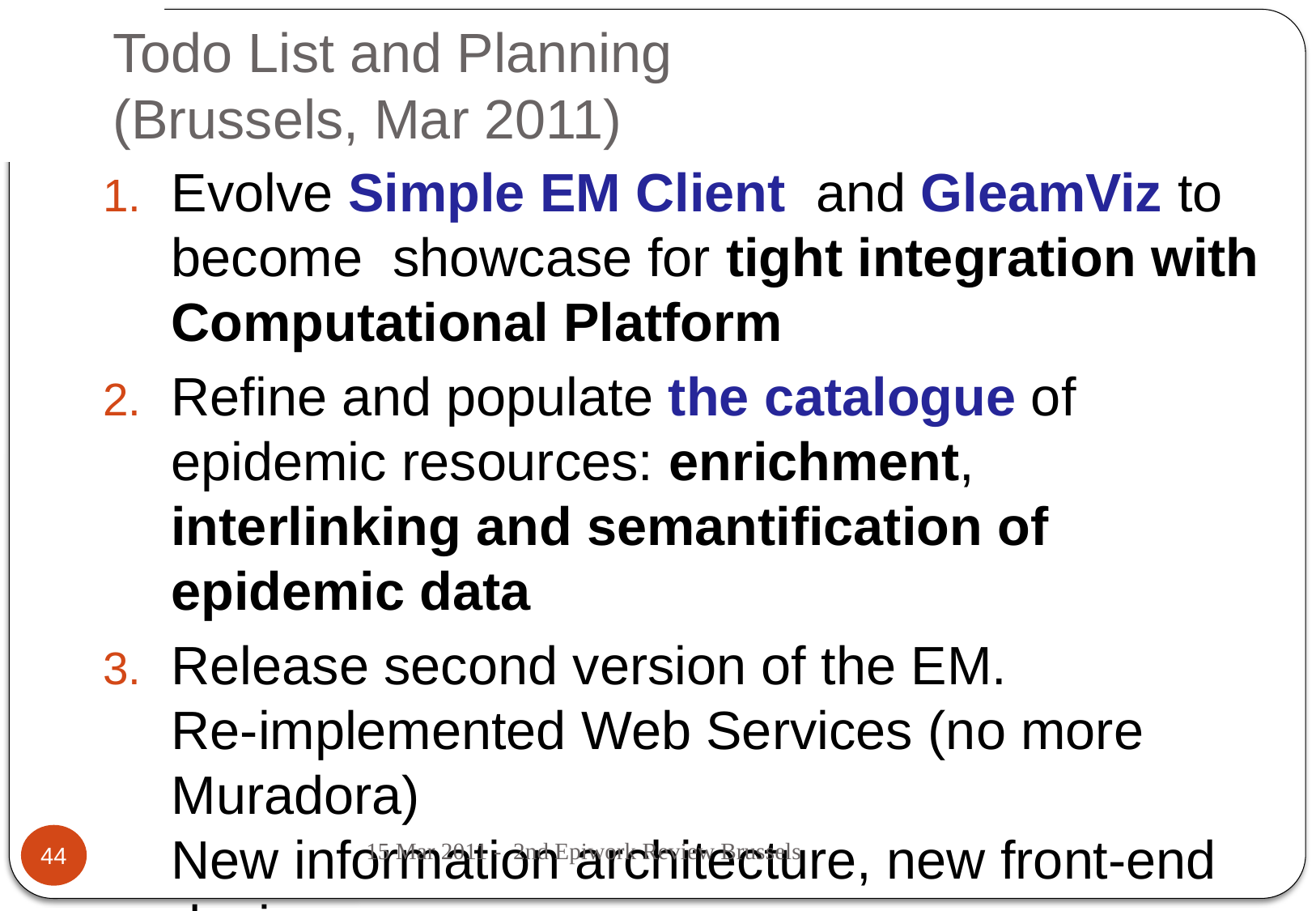

# Todo List and Planning (Brussels, Mar 2011)
Evolve Simple EM Client  and GleamViz to become  showcase for tight integration with Computational Platform
Refine and populate the catalogue of epidemic resources: enrichment, interlinking and semantification of epidemic data
Release second version of the EM.
Re-implemented Web Services (no more Muradora)
New information architecture, new front-end design
New social network access control

15 Mar 2011 -  2nd Epiwork Review Brussels
44